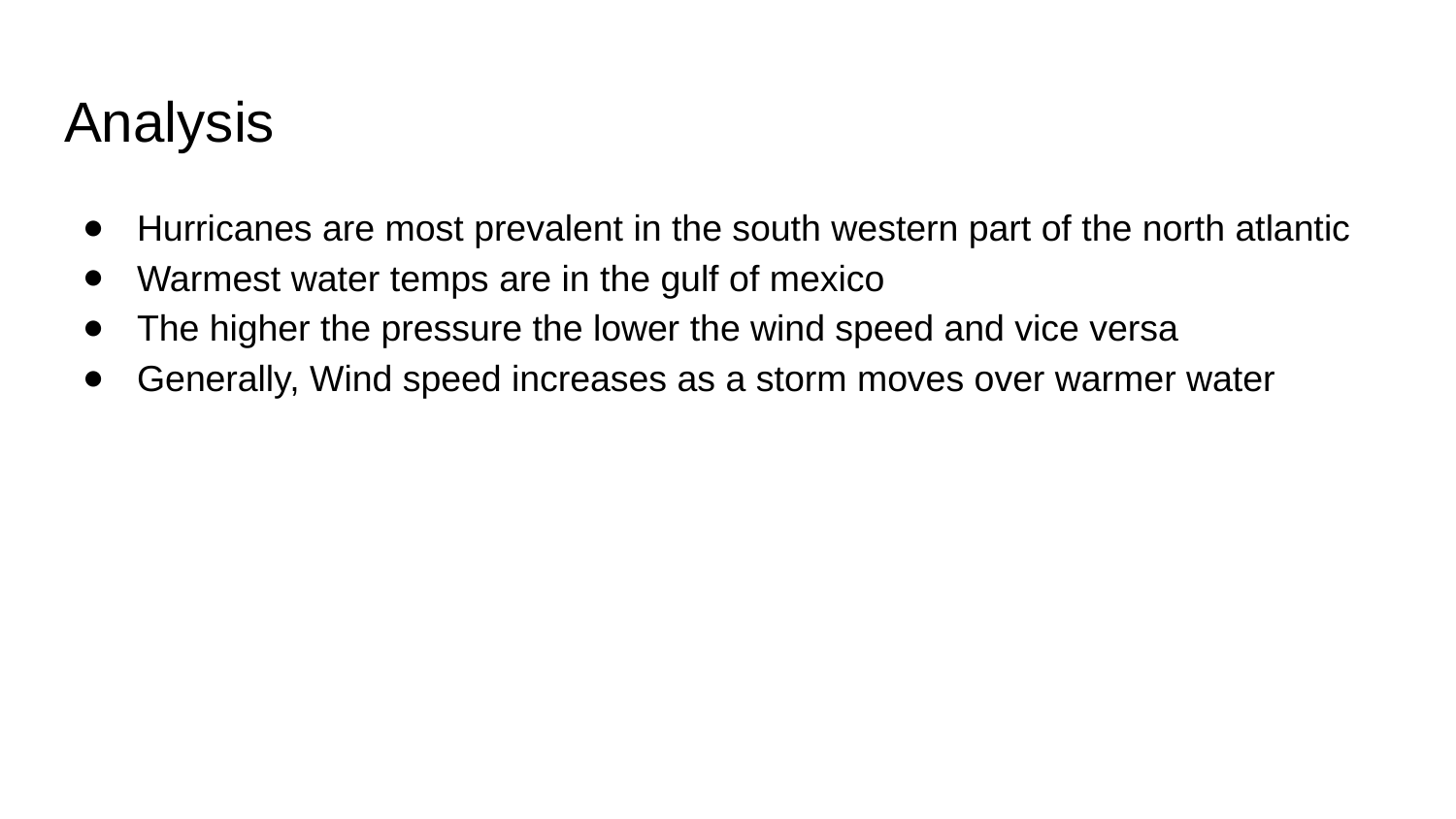

# Analysis
Hurricanes are most prevalent in the south western part of the north atlantic
Warmest water temps are in the gulf of mexico
The higher the pressure the lower the wind speed and vice versa
Generally, Wind speed increases as a storm moves over warmer water